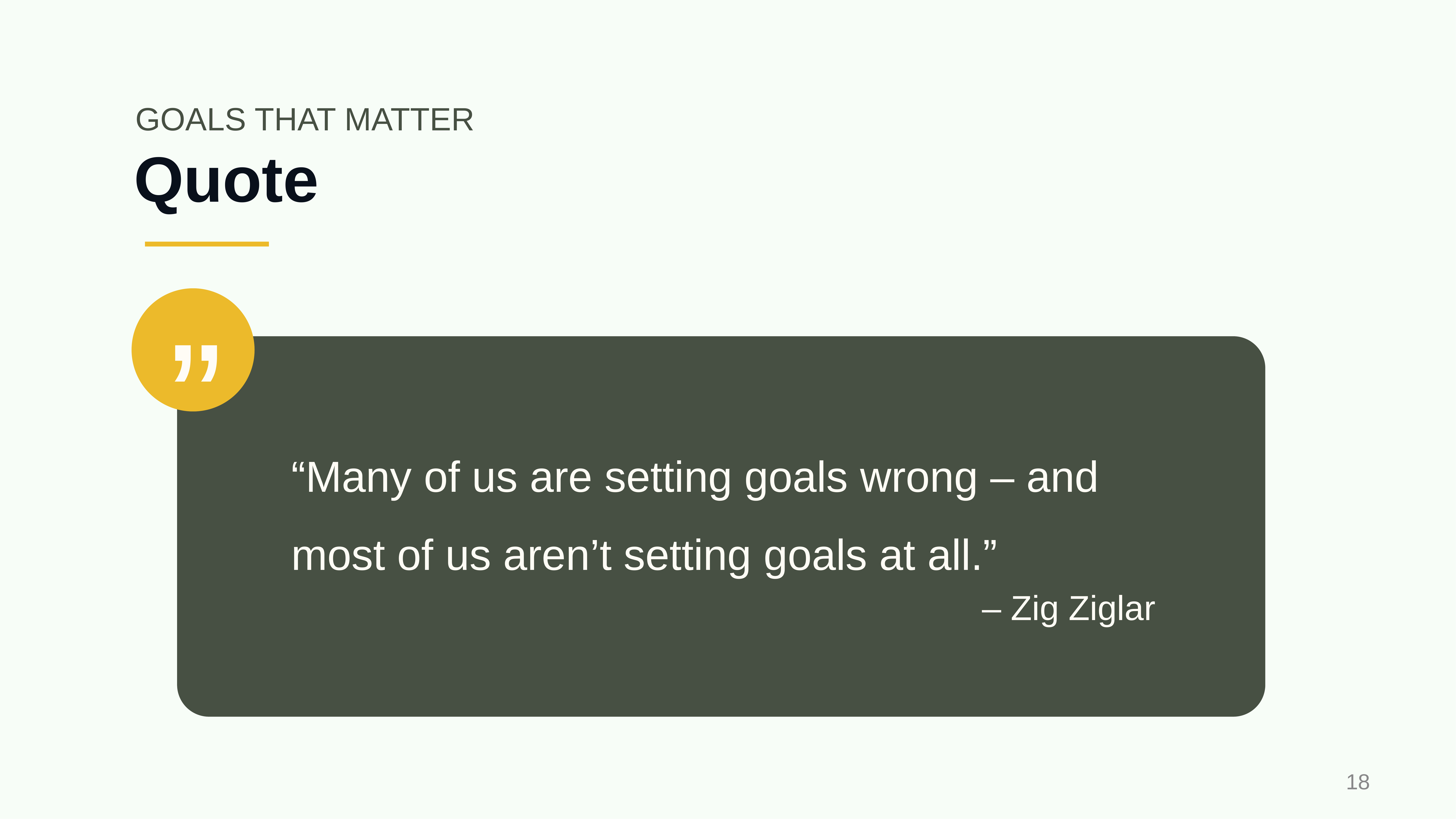

GOALS THAT MATTER
# Quote

”

“Many of us are setting goals wrong – and most of us aren’t setting goals at all.”
– Zig Ziglar
18